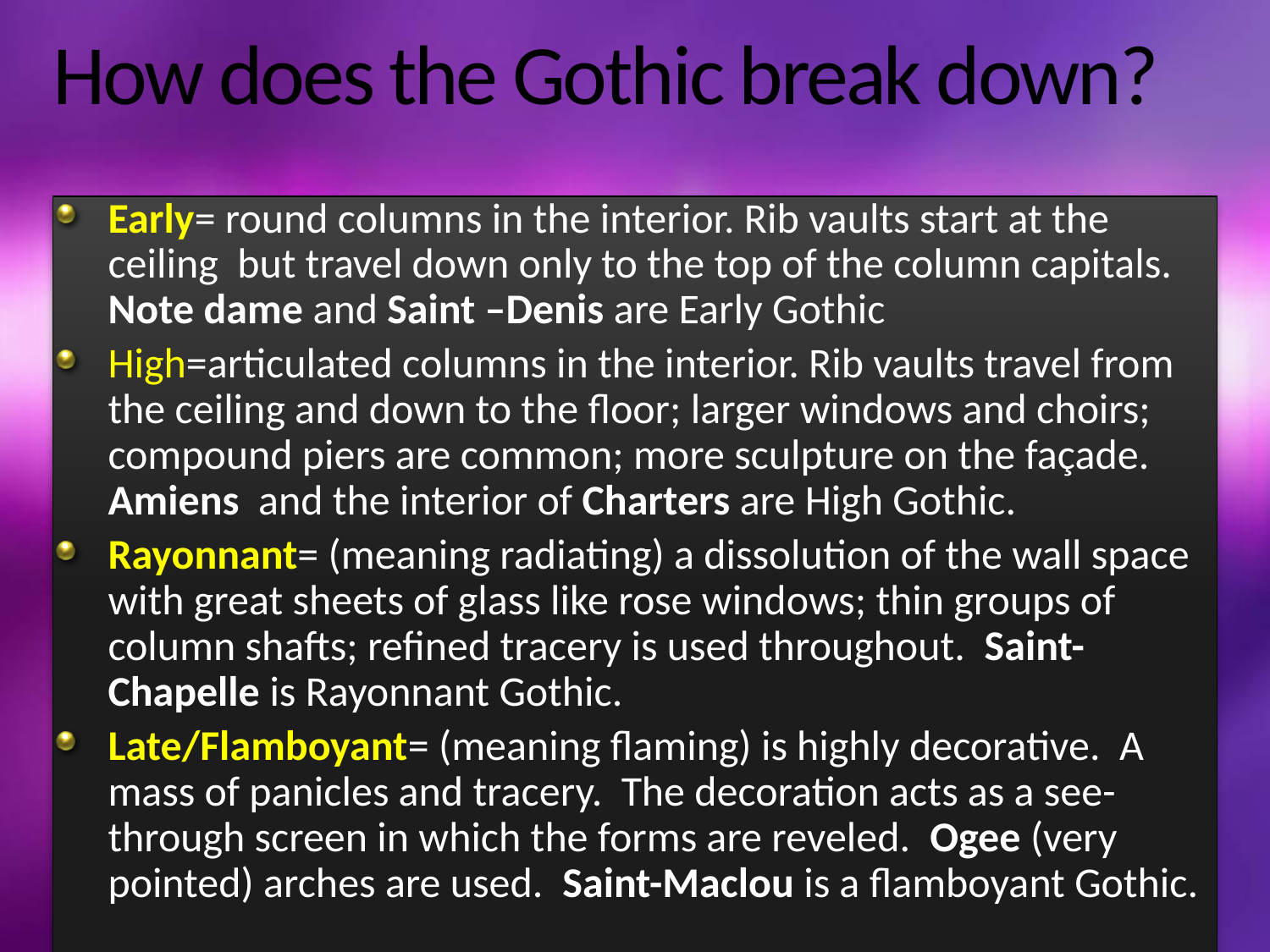

# How does the Gothic break down?
Early= round columns in the interior. Rib vaults start at the ceiling  but travel down only to the top of the column capitals. Note dame and Saint –Denis are Early Gothic
High=articulated columns in the interior. Rib vaults travel from the ceiling and down to the floor; larger windows and choirs; compound piers are common; more sculpture on the façade.  Amiens  and the interior of Charters are High Gothic.
Rayonnant= (meaning radiating) a dissolution of the wall space with great sheets of glass like rose windows; thin groups of column shafts; refined tracery is used throughout.  Saint-Chapelle is Rayonnant Gothic.
Late/Flamboyant= (meaning flaming) is highly decorative.  A mass of panicles and tracery.  The decoration acts as a see-through screen in which the forms are reveled.  Ogee (very pointed) arches are used.  Saint-Maclou is a flamboyant Gothic.